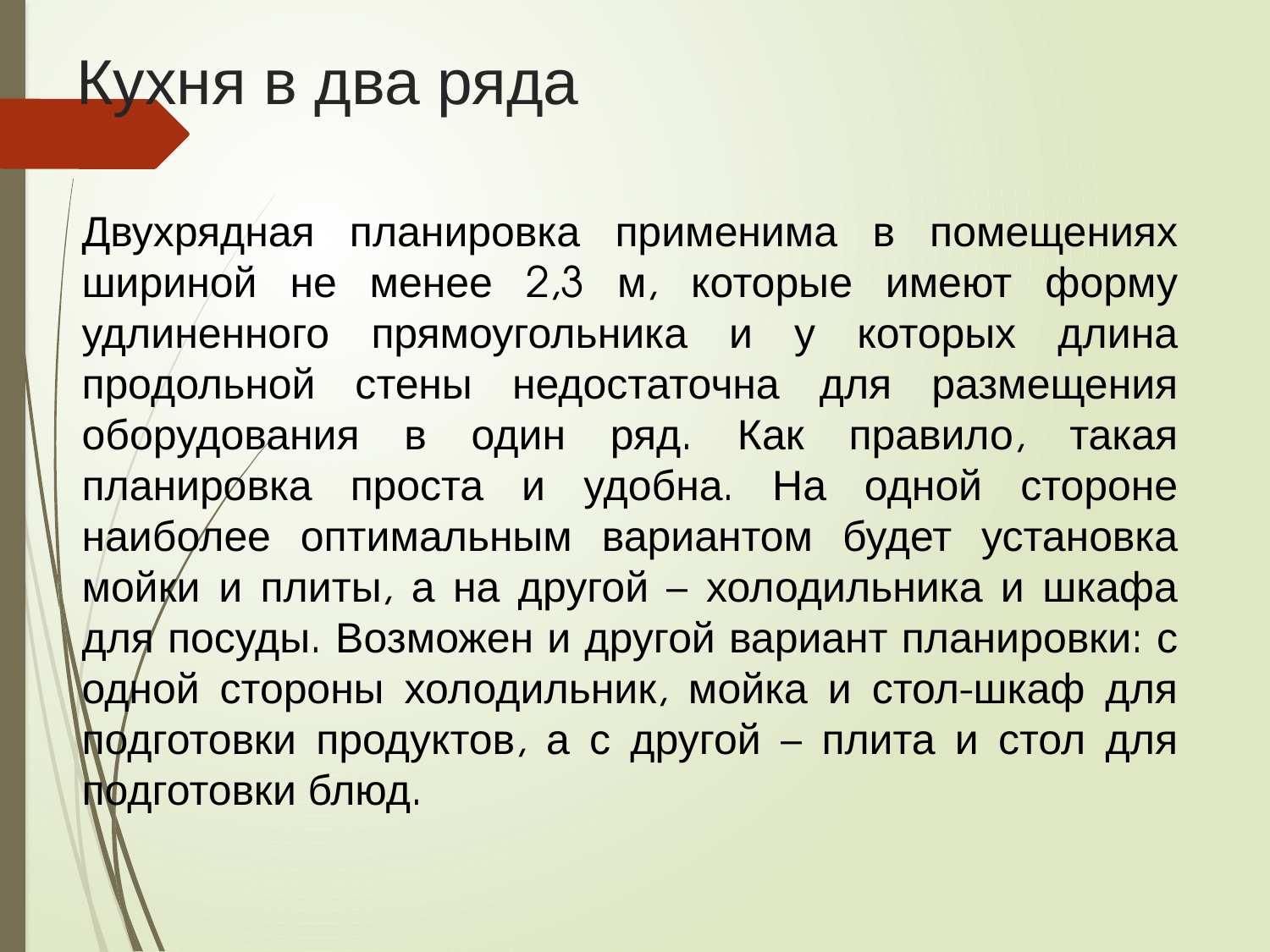

# Кухня в два ряда
Двухрядная планировка применима в помещениях шириной не менее 2,3 м, которые имеют форму удлиненного прямоугольника и у которых длина продольной стены недостаточна для размещения оборудования в один ряд. Как правило, такая планировка проста и удобна. На одной стороне наиболее оптимальным вариантом будет установка мойки и плиты, а на другой – холодильника и шкафа для посуды. Возможен и другой вариант планировки: с одной стороны холодильник, мойка и стол-шкаф для подготовки продуктов, а с другой – плита и стол для подготовки блюд.